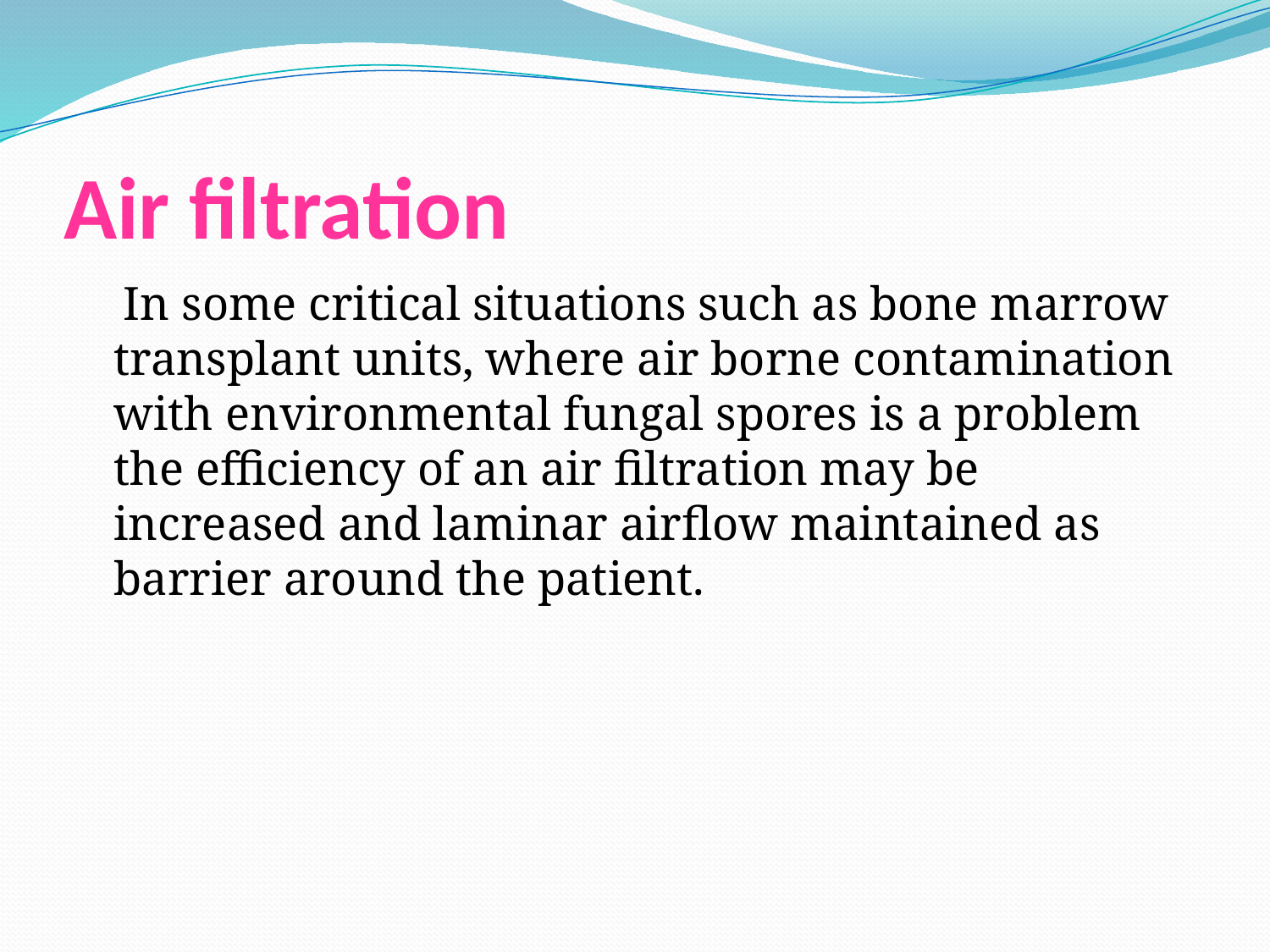

# Air filtration
    In some critical situations such as bone marrow transplant units, where air borne contamination with environmental fungal spores is a problem the efficiency of an air filtration may be increased and laminar airflow maintained as barrier around the patient.